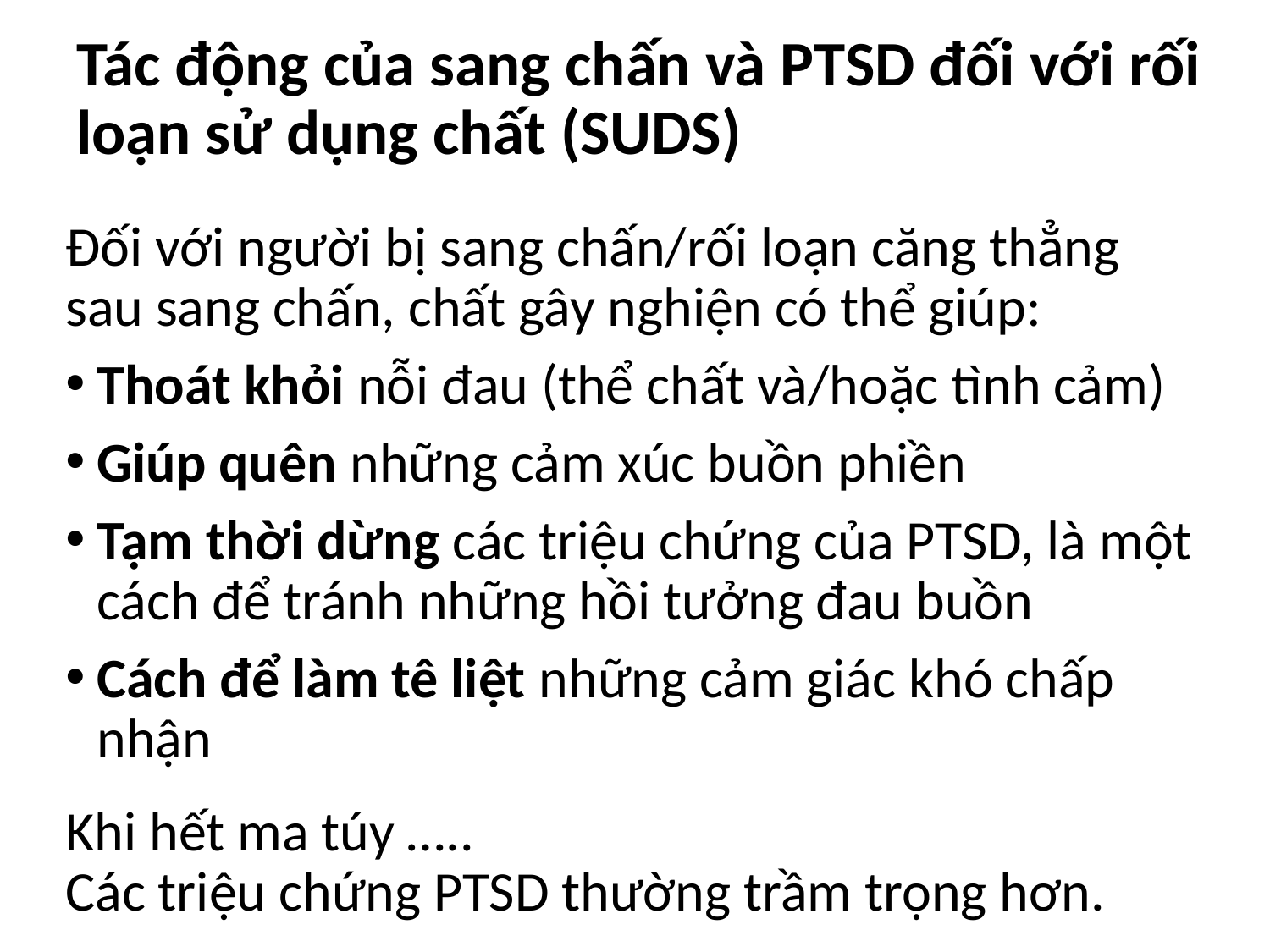

# Tác động của sang chấn và PTSD đối với rối loạn sử dụng chất (SUDS)
Đối với người bị sang chấn/rối loạn căng thẳng sau sang chấn, chất gây nghiện có thể giúp:
Thoát khỏi nỗi đau (thể chất và/hoặc tình cảm)
Giúp quên những cảm xúc buồn phiền
Tạm thời dừng các triệu chứng của PTSD, là một cách để tránh những hồi tưởng đau buồn
Cách để làm tê liệt những cảm giác khó chấp nhận

Khi hết ma túy …..
Các triệu chứng PTSD thường trầm trọng hơn.